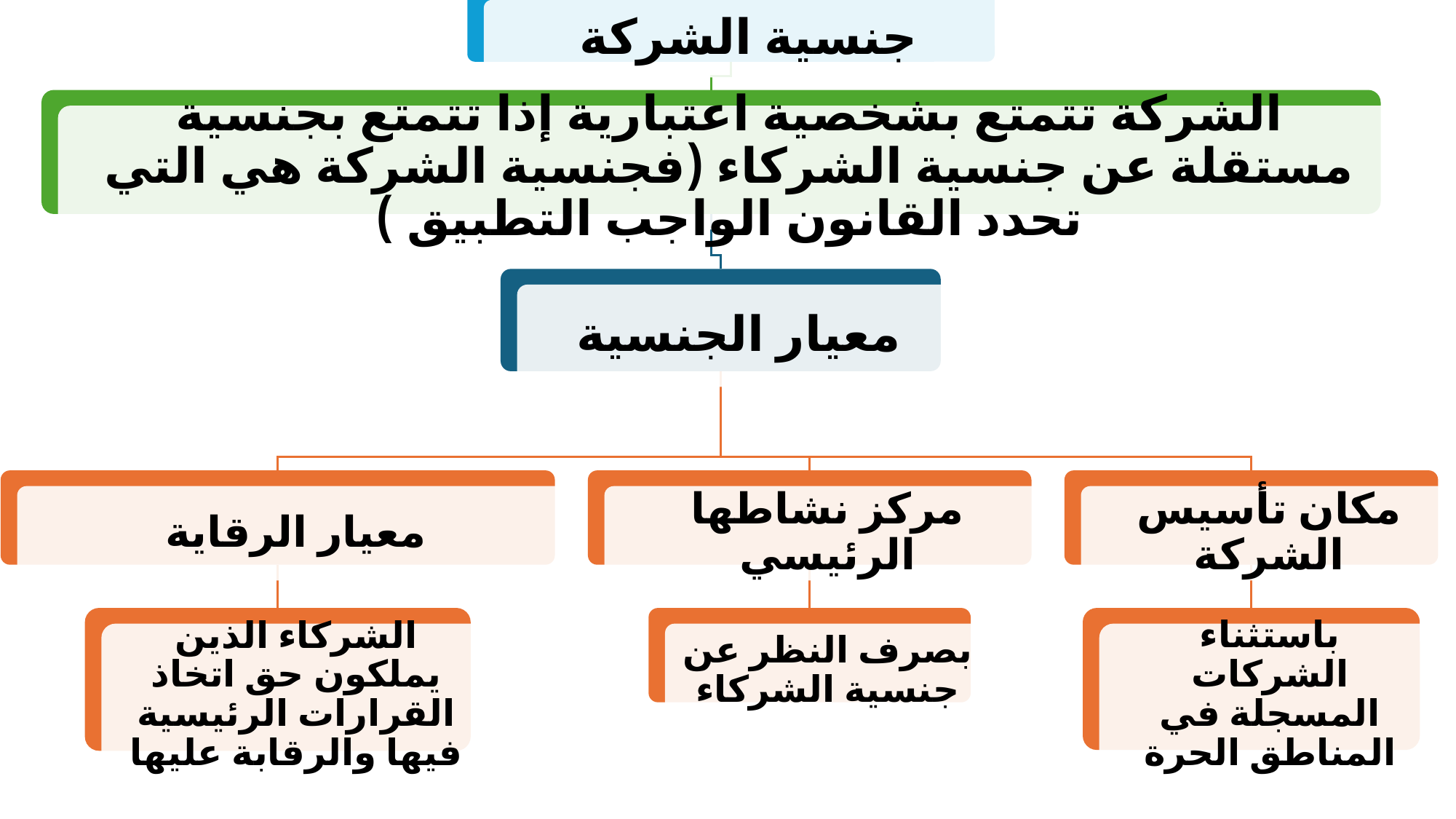

جنسية الشركة
الشركة تتمتع بشخصية اعتبارية إذا تتمتع بجنسية مستقلة عن جنسية الشركاء (فجنسية الشركة هي التي تحدد القانون الواجب التطبيق )
معيار الجنسية
معيار الرقاية
الشركاء الذين يملكون حق اتخاذ القرارات الرئيسية فيها والرقابة عليها
مركز نشاطها الرئيسي
بصرف النظر عن جنسية الشركاء
مكان تأسيس الشركة
باستثناء الشركات المسجلة في المناطق الحرة